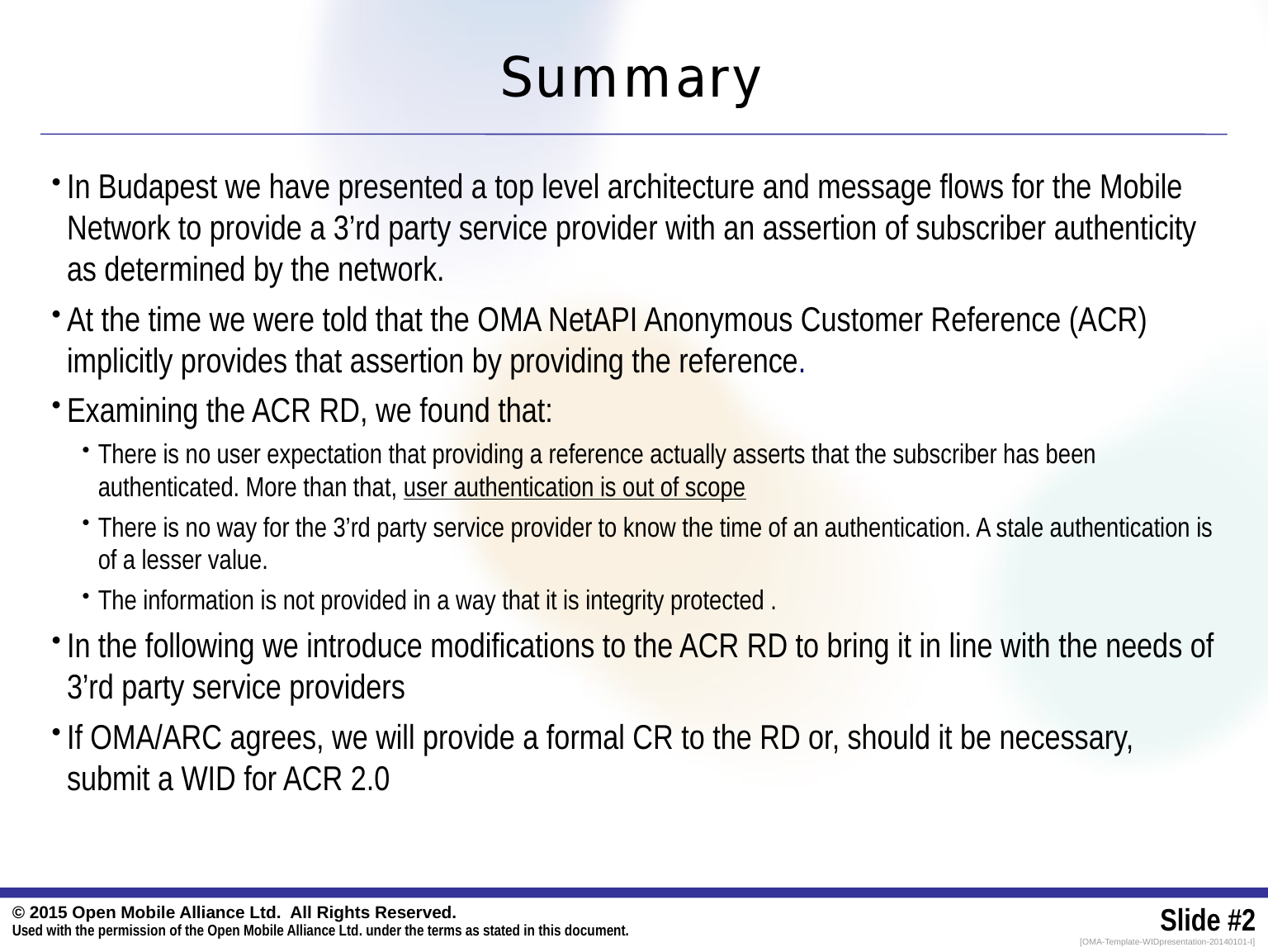

# Summary
In Budapest we have presented a top level architecture and message flows for the Mobile Network to provide a 3’rd party service provider with an assertion of subscriber authenticity as determined by the network.
At the time we were told that the OMA NetAPI Anonymous Customer Reference (ACR) implicitly provides that assertion by providing the reference.
Examining the ACR RD, we found that:
There is no user expectation that providing a reference actually asserts that the subscriber has been authenticated. More than that, user authentication is out of scope
There is no way for the 3’rd party service provider to know the time of an authentication. A stale authentication is of a lesser value.
The information is not provided in a way that it is integrity protected .
In the following we introduce modifications to the ACR RD to bring it in line with the needs of 3’rd party service providers
If OMA/ARC agrees, we will provide a formal CR to the RD or, should it be necessary, submit a WID for ACR 2.0